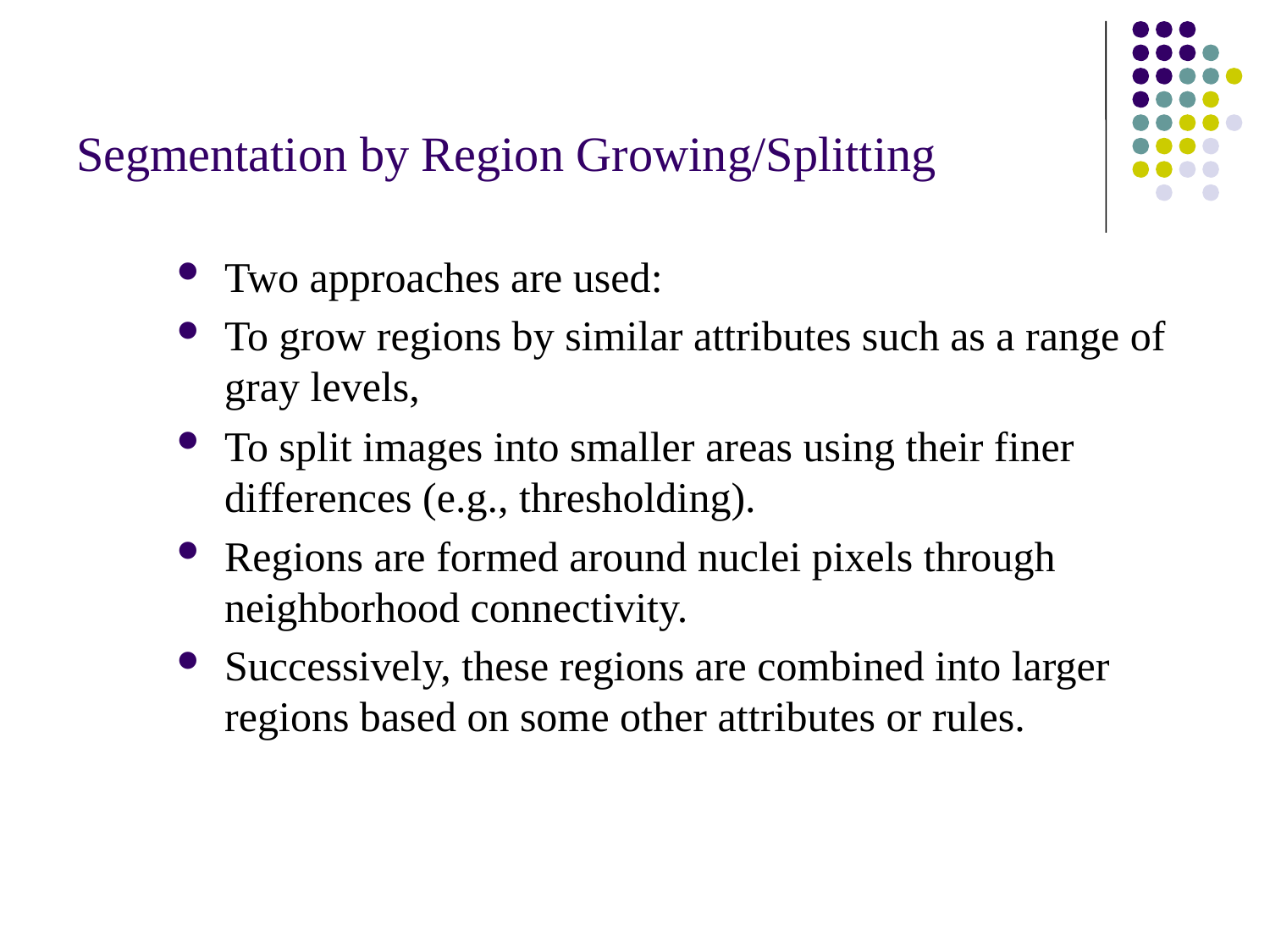

# Segmentation by Region Growing/Splitting
Two approaches are used:
To grow regions by similar attributes such as a range of gray levels,
To split images into smaller areas using their finer differences (e.g., thresholding).
Regions are formed around nuclei pixels through neighborhood connectivity.
Successively, these regions are combined into larger regions based on some other attributes or rules.